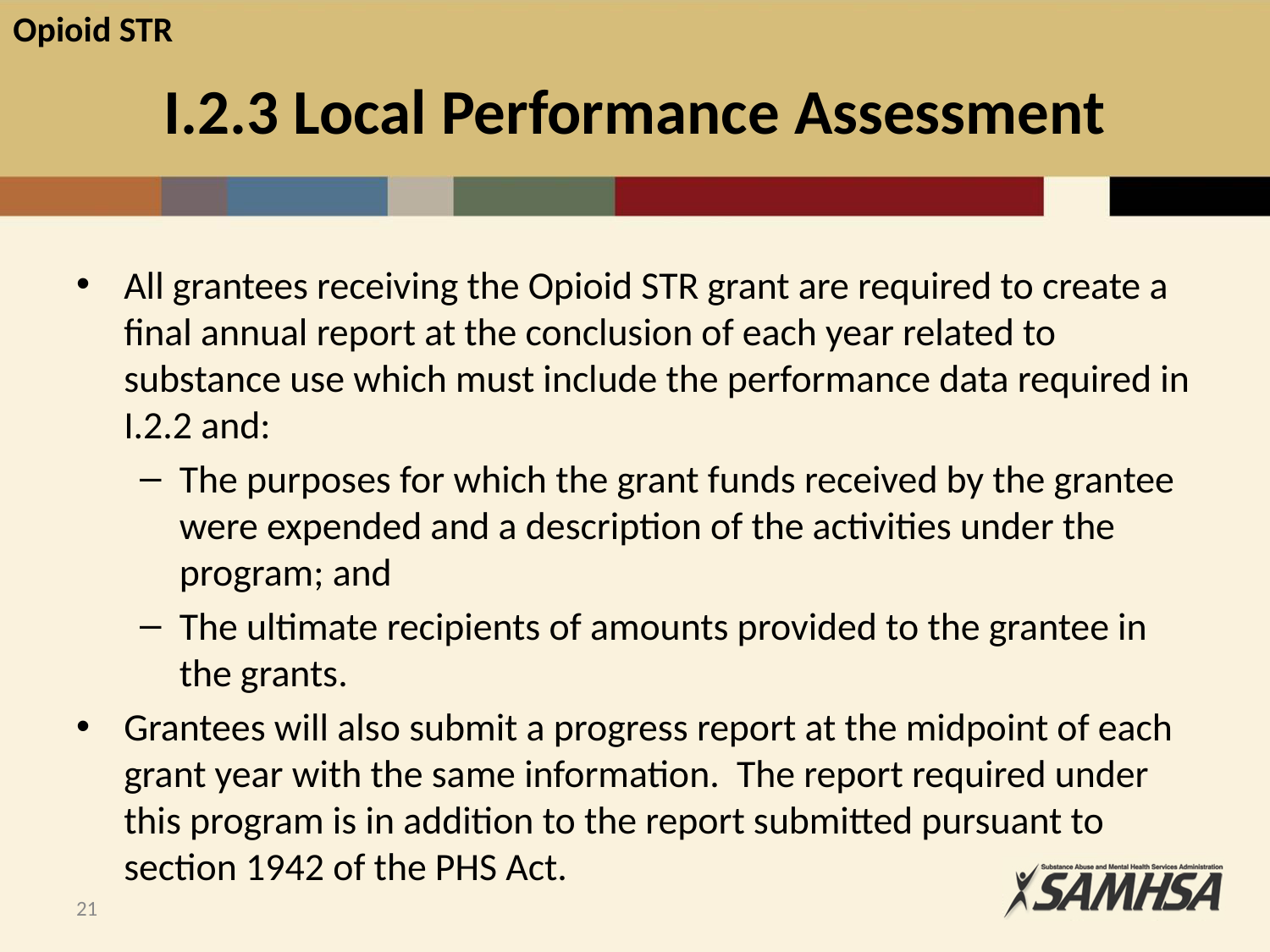

# I.2.3 Local Performance Assessment
All grantees receiving the Opioid STR grant are required to create a final annual report at the conclusion of each year related to substance use which must include the performance data required in I.2.2 and:
The purposes for which the grant funds received by the grantee were expended and a description of the activities under the program; and
The ultimate recipients of amounts provided to the grantee in the grants.
Grantees will also submit a progress report at the midpoint of each grant year with the same information.  The report required under this program is in addition to the report submitted pursuant to section 1942 of the PHS Act.
21